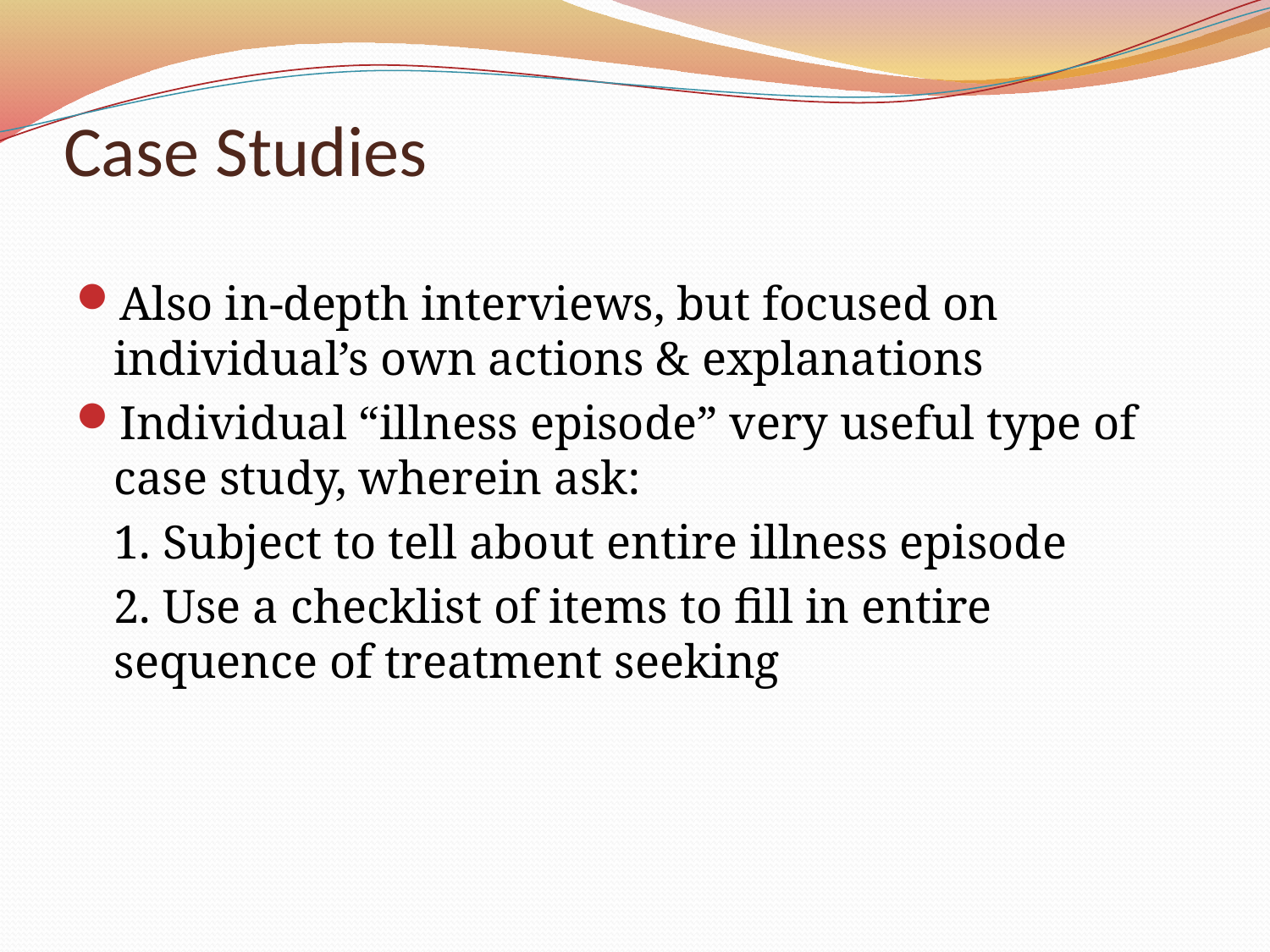

# Case Studies
Also in-depth interviews, but focused on individual’s own actions & explanations
Individual “illness episode” very useful type of case study, wherein ask:
	1. Subject to tell about entire illness episode
	2. Use a checklist of items to fill in entire sequence of treatment seeking